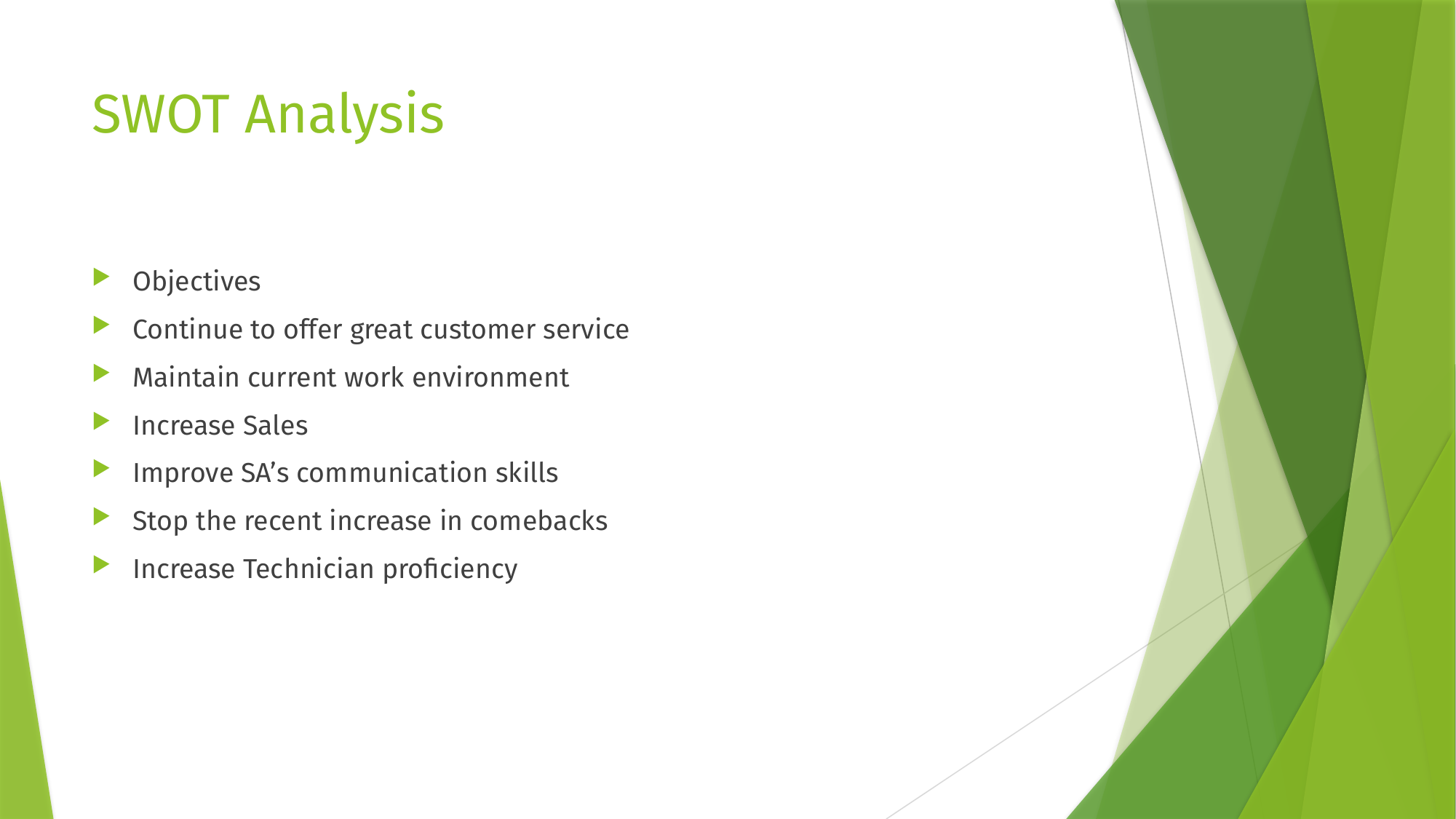

# SWOT Analysis
Objectives
Continue to offer great customer service
Maintain current work environment
Increase Sales
Improve SA’s communication skills
Stop the recent increase in comebacks
Increase Technician proficiency